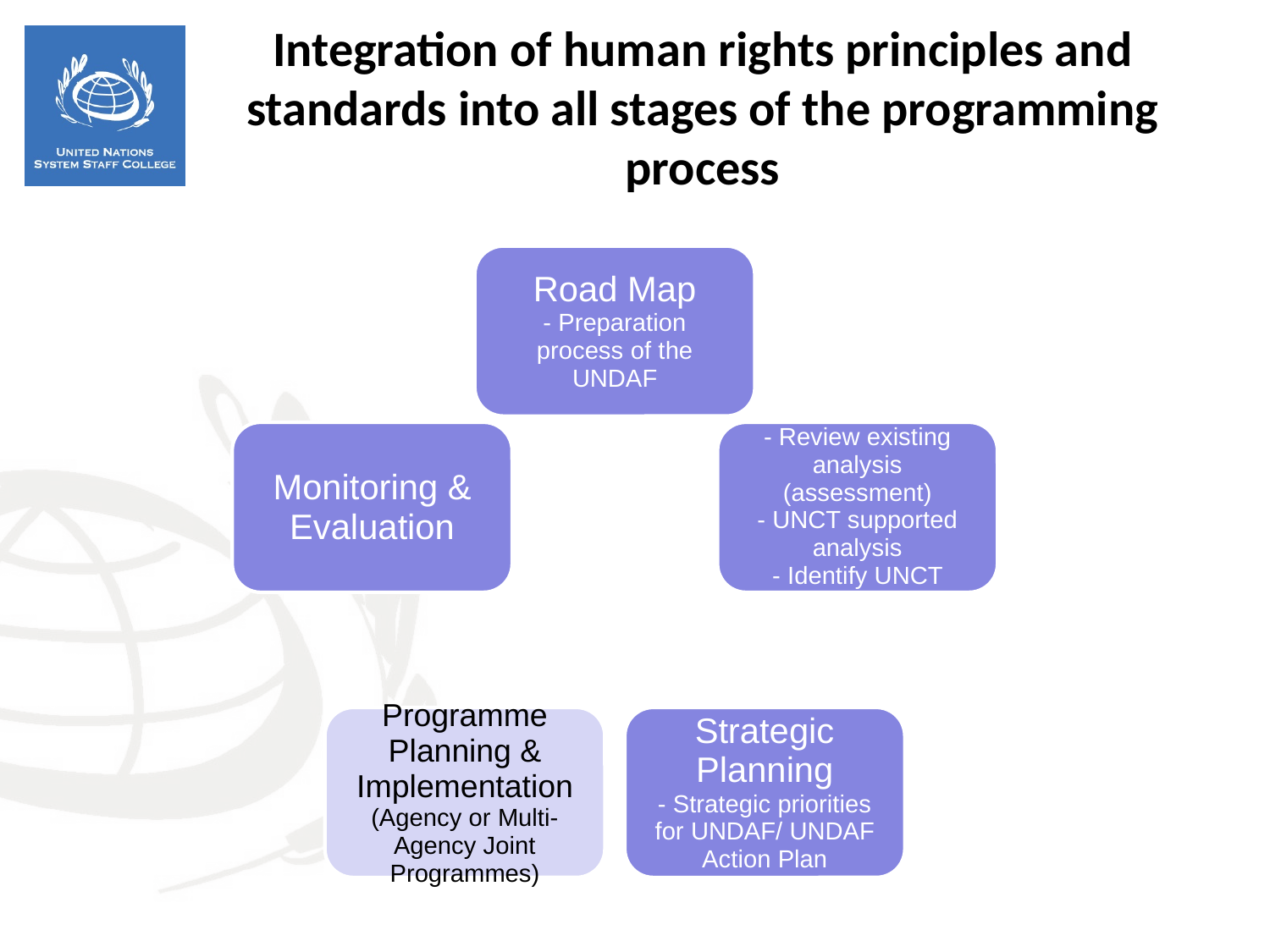

Integration of human rights principles and standards into all stages of the programming process
Road Map
- Preparation process of the UNDAF
Country Analysis
- Review existing analysis (assessment)
- UNCT supported analysis
- Identify UNCT comparative advantages
Strategic Planning
- Strategic priorities for UNDAF/ UNDAF Action Plan
Programme Planning & Implementation (Agency or Multi-Agency Joint Programmes)
Monitoring & Evaluation